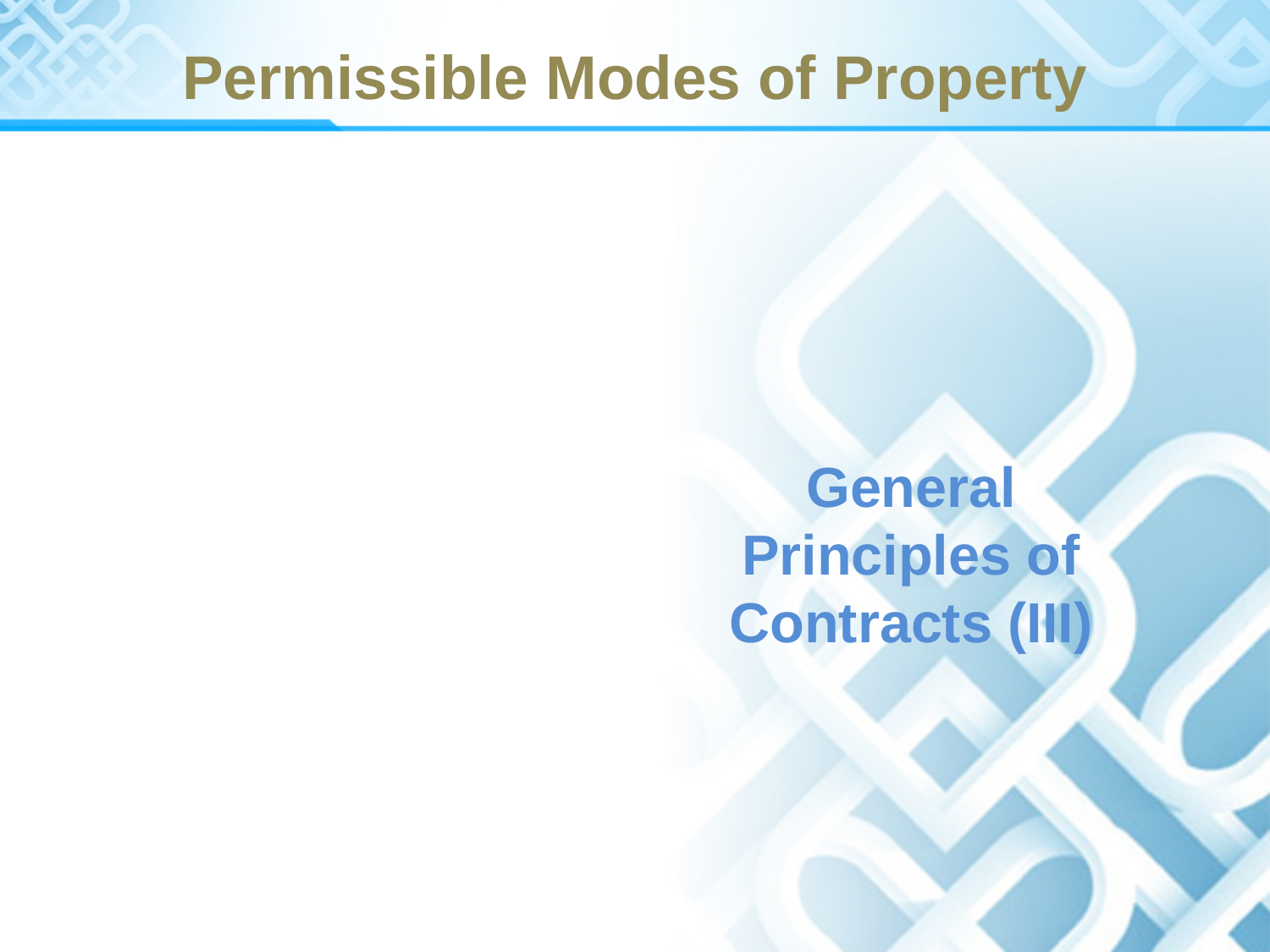

# Permissible Modes of Property
General Principles of Contracts (III)